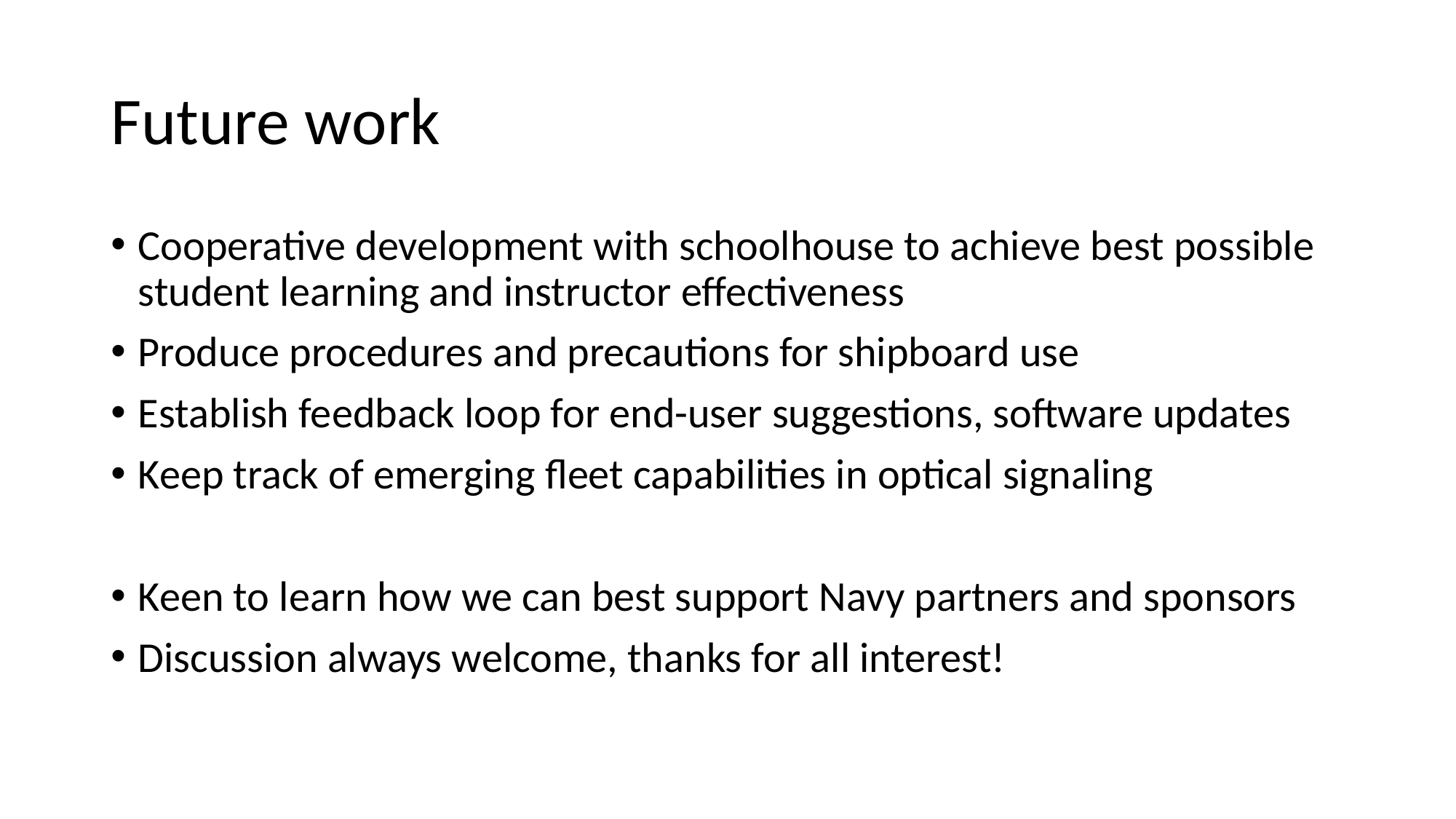

# Future work
Cooperative development with schoolhouse to achieve best possible student learning and instructor effectiveness
Produce procedures and precautions for shipboard use
Establish feedback loop for end-user suggestions, software updates
Keep track of emerging fleet capabilities in optical signaling

Keen to learn how we can best support Navy partners and sponsors
Discussion always welcome, thanks for all interest!